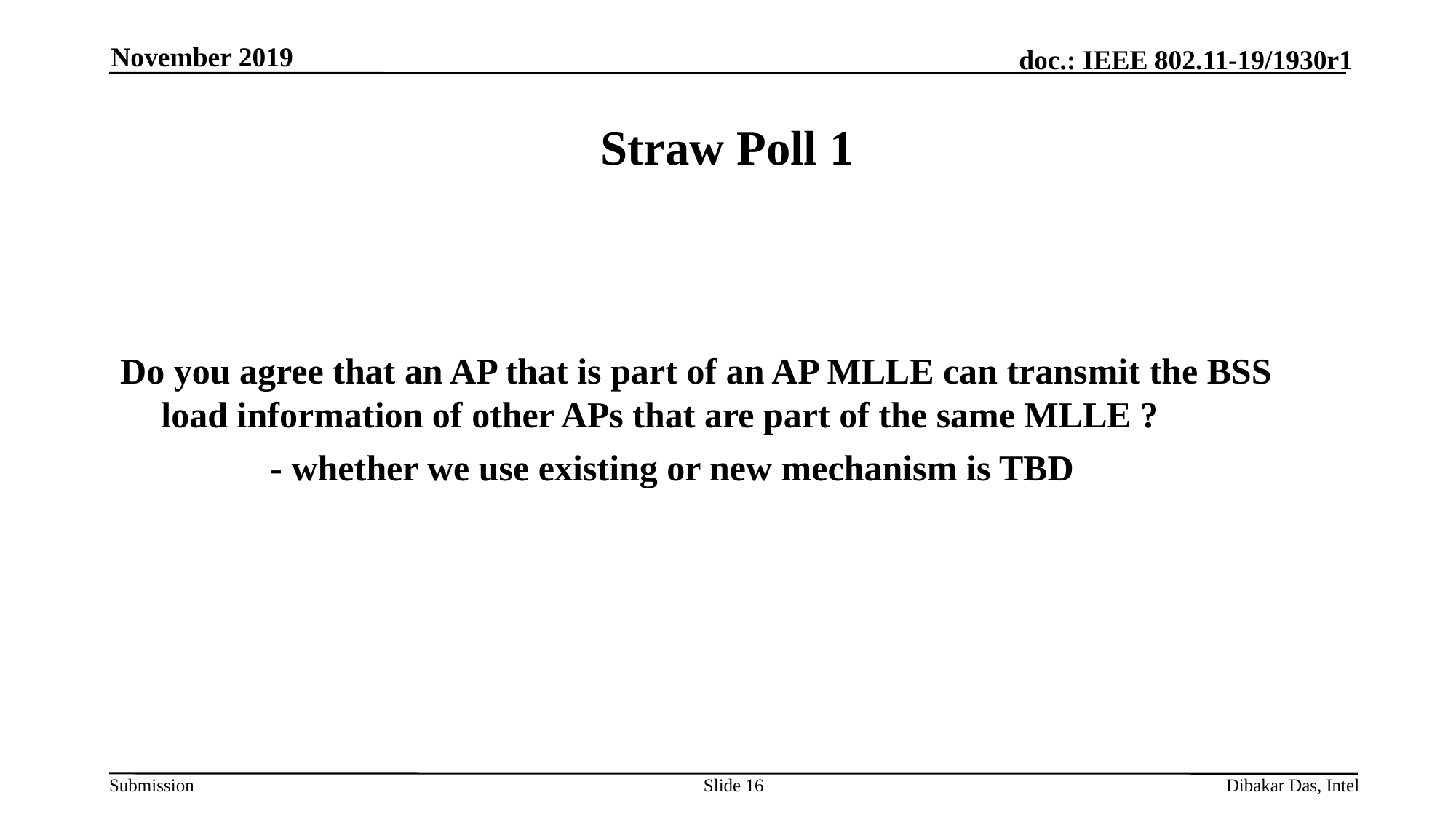

November 2019
# Straw Poll 1

Do you agree that an AP that is part of an AP MLLE can transmit the BSS load information of other APs that are part of the same MLLE ?
		- whether we use existing or new mechanism is TBD

Slide 16
Dibakar Das, Intel